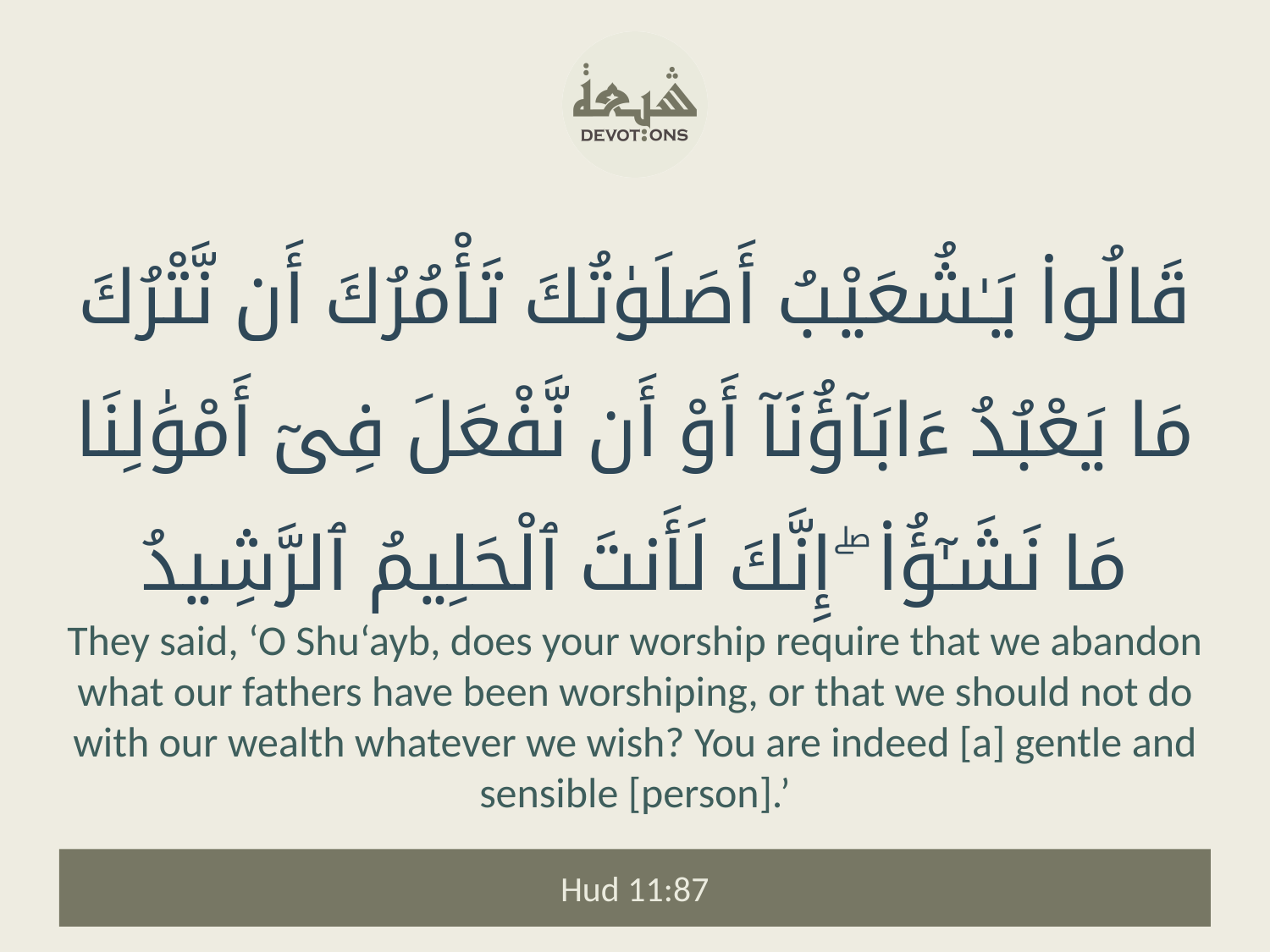

قَالُوا۟ يَـٰشُعَيْبُ أَصَلَوٰتُكَ تَأْمُرُكَ أَن نَّتْرُكَ مَا يَعْبُدُ ءَابَآؤُنَآ أَوْ أَن نَّفْعَلَ فِىٓ أَمْوَٰلِنَا مَا نَشَـٰٓؤُا۟ ۖ إِنَّكَ لَأَنتَ ٱلْحَلِيمُ ٱلرَّشِيدُ
They said, ‘O Shu‘ayb, does your worship require that we abandon what our fathers have been worshiping, or that we should not do with our wealth whatever we wish? You are indeed [a] gentle and sensible [person].’
Hud 11:87